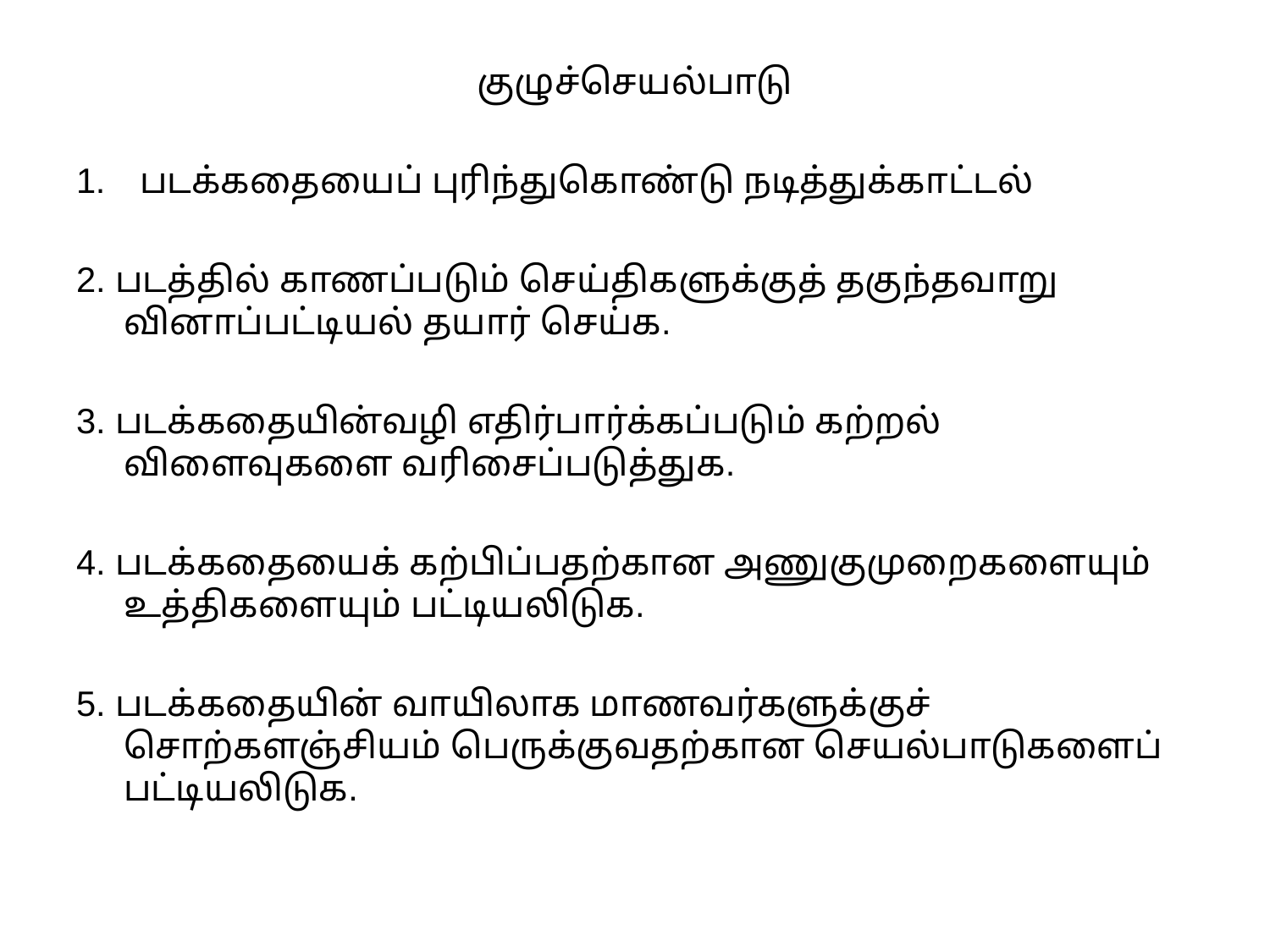

குழுச்செயல்பாடு

படக்கதையைப் புரிந்துகொண்டு நடித்துக்காட்டல்

2. படத்தில் காணப்படும் செய்திகளுக்குத் தகுந்தவாறு வினாப்பட்டியல் தயார் செய்க.

3. படக்கதையின்வழி எதிர்பார்க்கப்படும் கற்றல் விளைவுகளை வரிசைப்படுத்துக.

4. படக்கதையைக் கற்பிப்பதற்கான அணுகுமுறைகளையும் உத்திகளையும் பட்டியலிடுக.

5. படக்கதையின் வாயிலாக மாணவர்களுக்குச் சொற்களஞ்சியம் பெருக்குவதற்கான செயல்பாடுகளைப் பட்டியலிடுக.